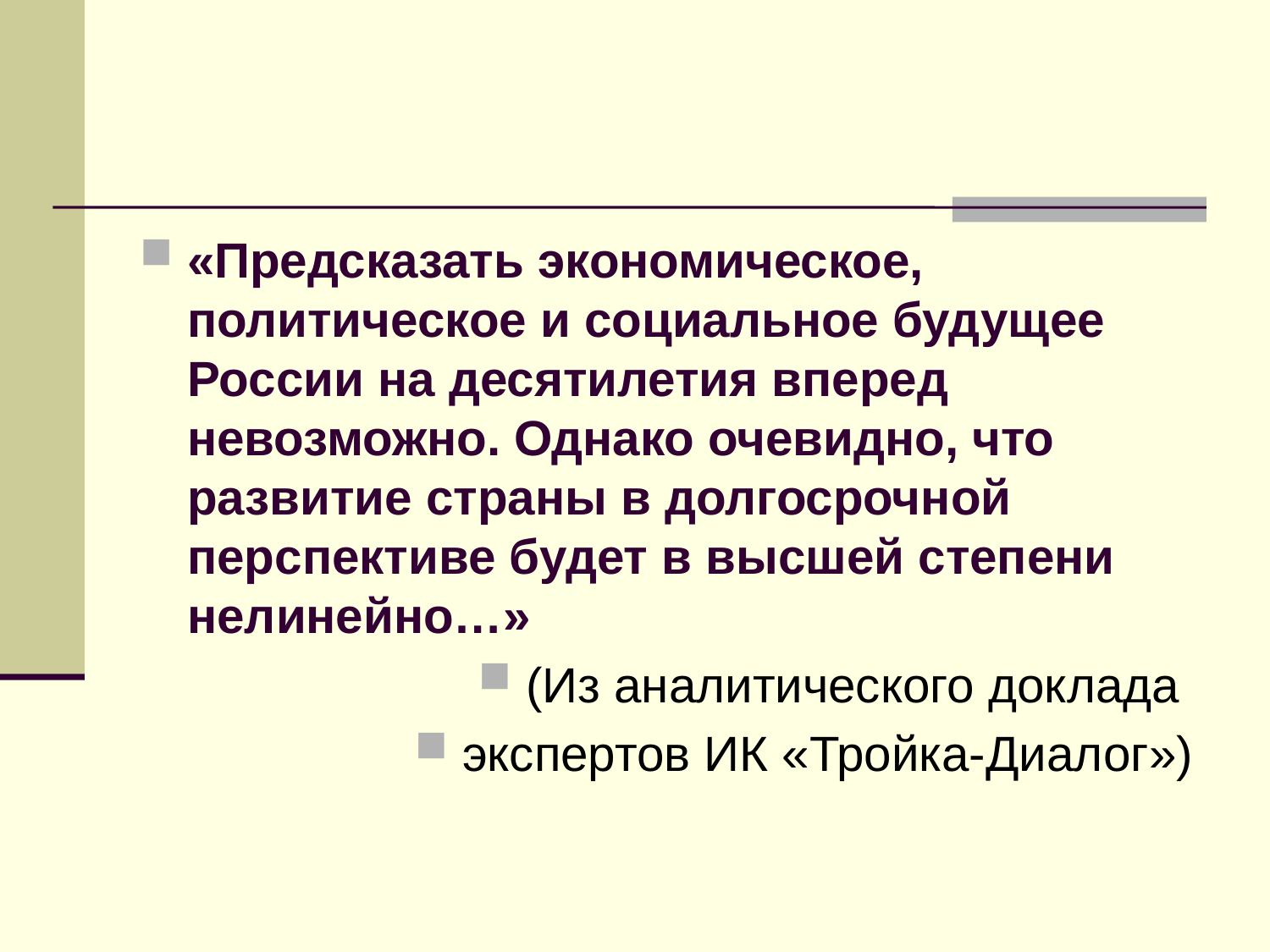

#
«Предсказать экономическое, политическое и социальное будущее России на десятилетия вперед невозможно. Однако очевидно, что развитие страны в долгосрочной перспективе будет в высшей степени нелинейно…»
(Из аналитического доклада
экспертов ИК «Тройка-Диалог»)